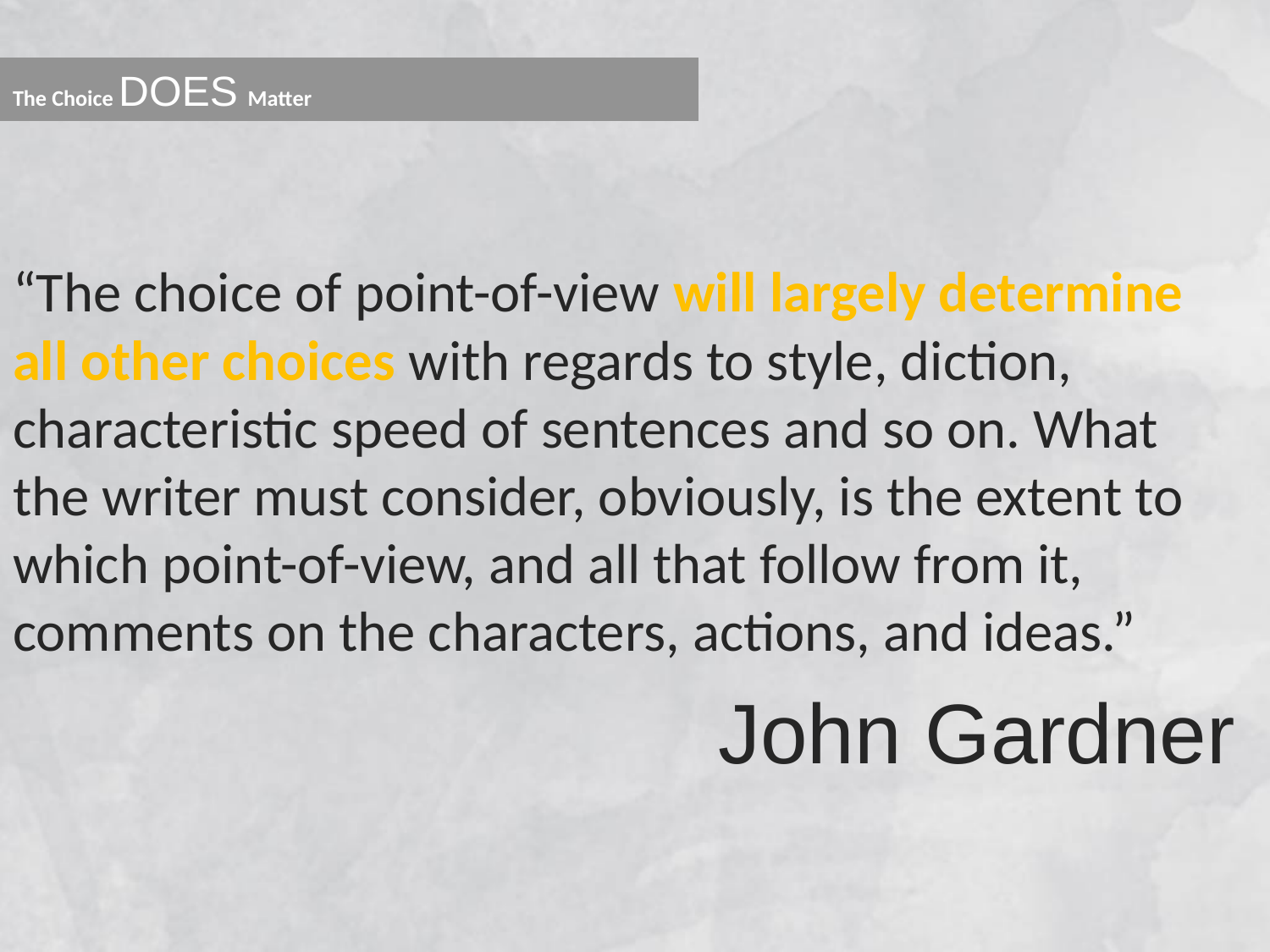

# The Choice DOES Matter
“The choice of point-of-view will largely determine all other choices with regards to style, diction, characteristic speed of sentences and so on. What the writer must consider, obviously, is the extent to which point-of-view, and all that follow from it, comments on the characters, actions, and ideas.”
John Gardner